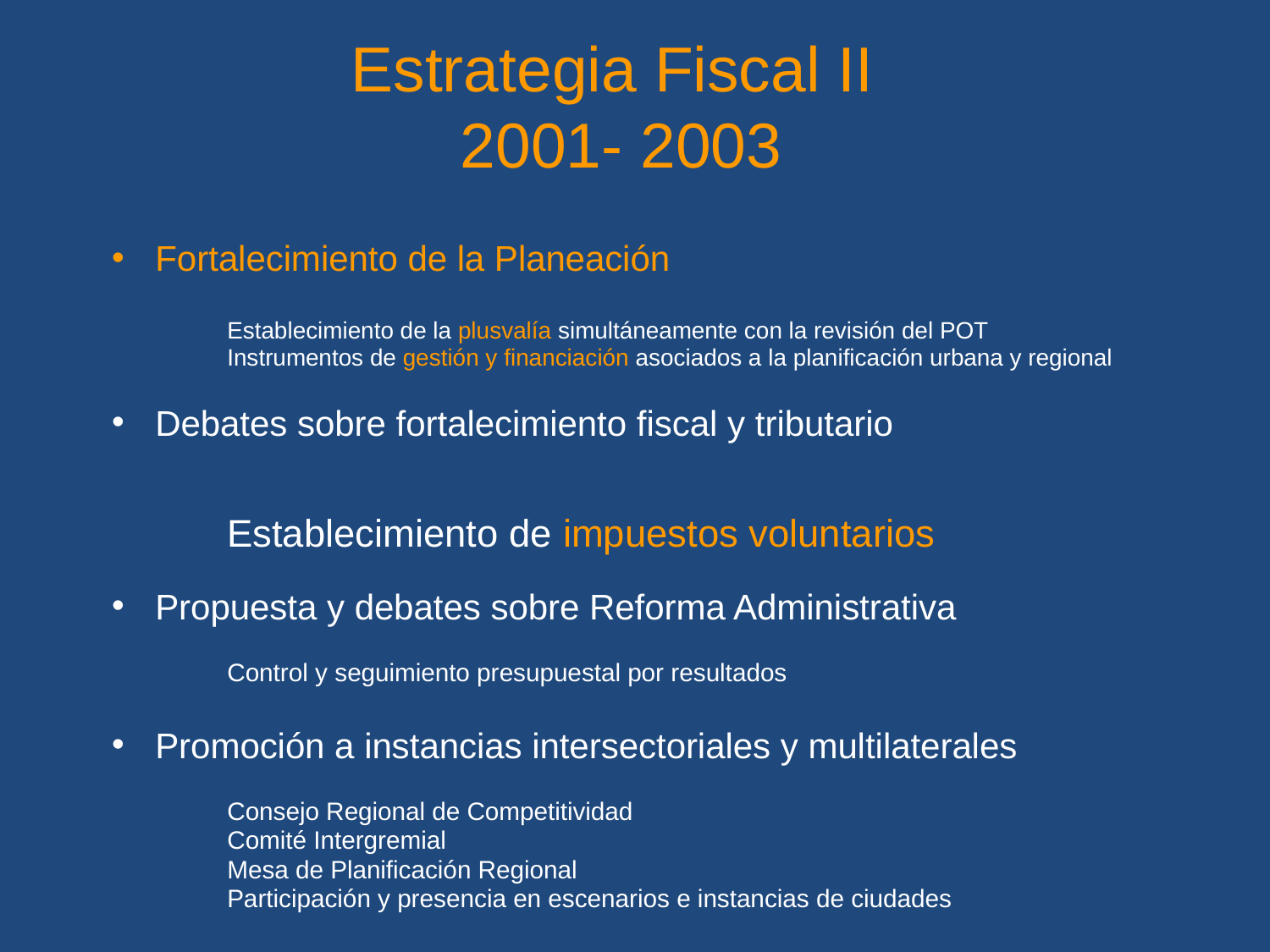

# Estrategia Fiscal II 2001- 2003
Fortalecimiento de la Planeación

Establecimiento de la plusvalía simultáneamente con la revisión del POT
Instrumentos de gestión y financiación asociados a la planificación urbana y regional

Debates sobre fortalecimiento fiscal y tributario

Establecimiento de impuestos voluntarios

Propuesta y debates sobre Reforma Administrativa

Control y seguimiento presupuestal por resultados

Promoción a instancias intersectoriales y multilaterales

Consejo Regional de Competitividad
Comité Intergremial
Mesa de Planificación Regional
Participación y presencia en escenarios e instancias de ciudades